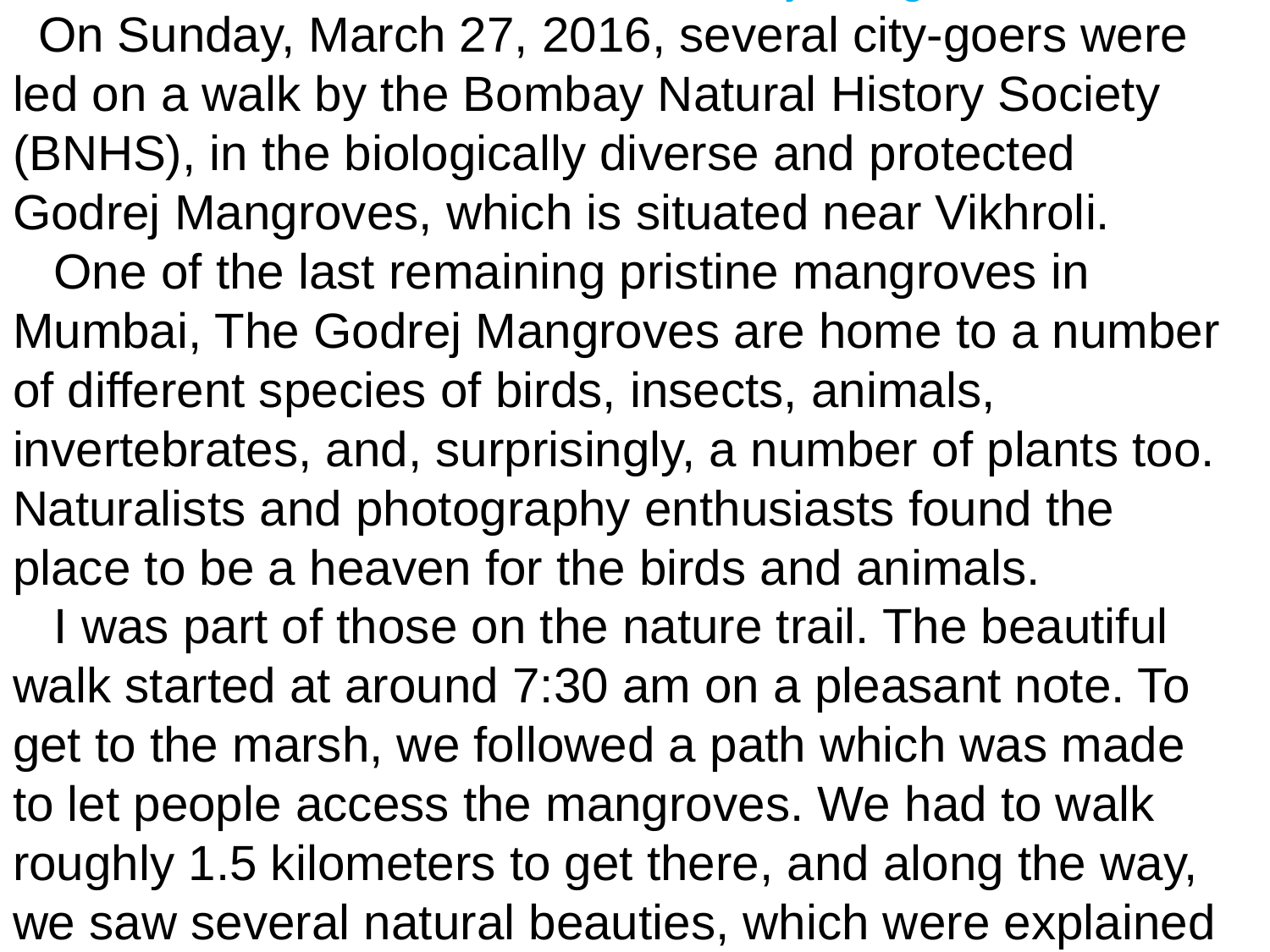

A Walk in the
       					 Godrej Mangroves…
  On Sunday, March 27, 2016, several city-goers were led on a walk by the Bombay Natural History Society (BNHS), in the biologically diverse and protected Godrej Mangroves, which is situated near Vikhroli.
   One of the last remaining pristine mangroves in Mumbai, The Godrej Mangroves are home to a number of different species of birds, insects, animals, invertebrates, and, surprisingly, a number of plants too. Naturalists and photography enthusiasts found the place to be a heaven for the birds and animals.
   I was part of those on the nature trail. The beautiful walk started at around 7:30 am on a pleasant note. To get to the marsh, we followed a path which was made to let people access the mangroves. We had to walk roughly 1.5 kilometers to get there, and along the way, we saw several natural beauties, which were explained to us in detail by the people from BNHS.